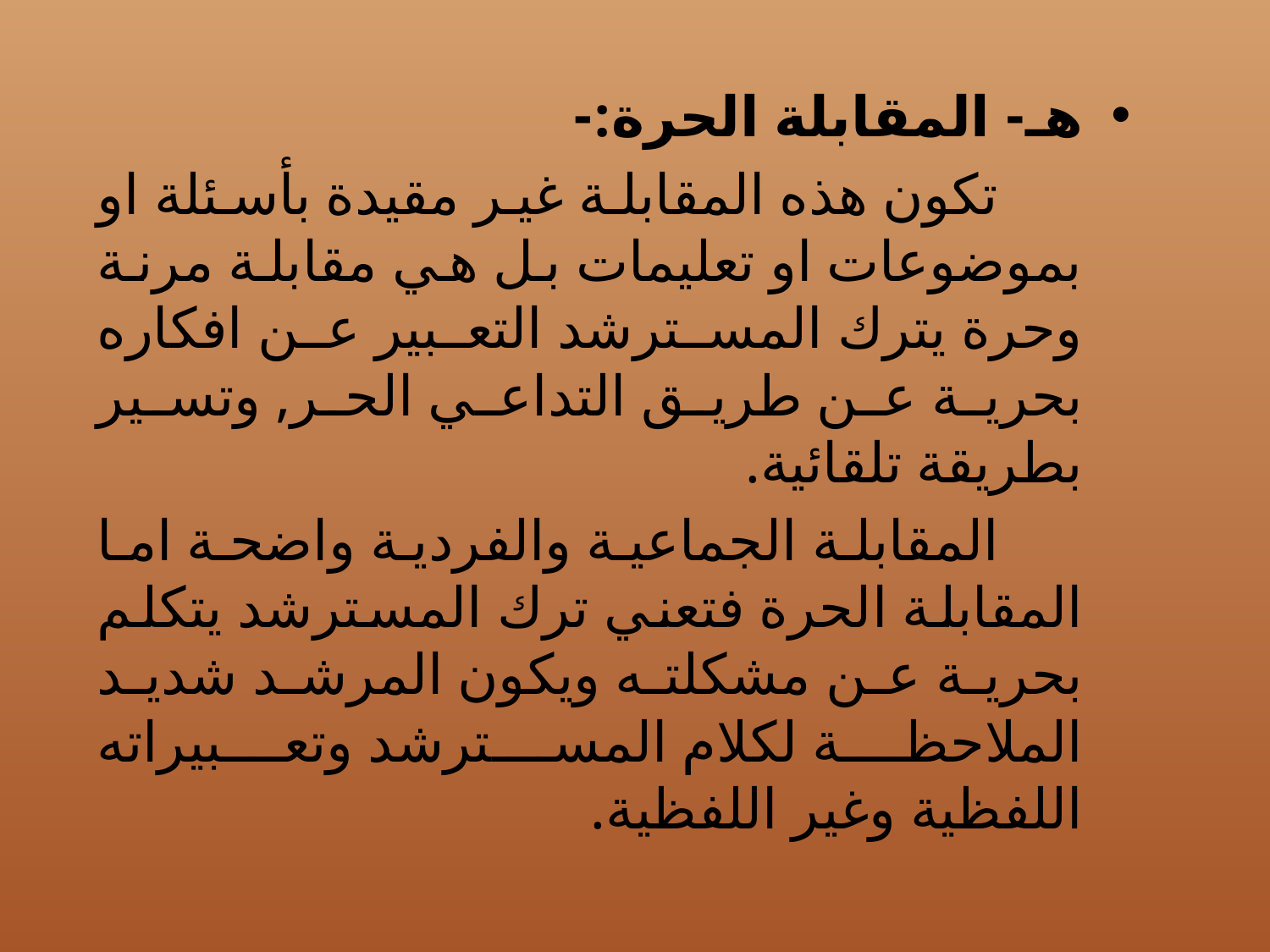

هـ- المقابلة الحرة:-
         تكون هذه المقابلة غير مقيدة بأسئلة او بموضوعات او تعليمات بل هي مقابلة مرنة وحرة يترك المسترشد التعبير عن افكاره بحرية عن طريق التداعي الحر, وتسير بطريقة تلقائية.
         المقابلة الجماعية والفردية واضحة اما المقابلة الحرة فتعني ترك المسترشد يتكلم بحرية عن مشكلته ويكون المرشد شديد الملاحظة لكلام المسترشد وتعبيراته اللفظية وغير اللفظية.